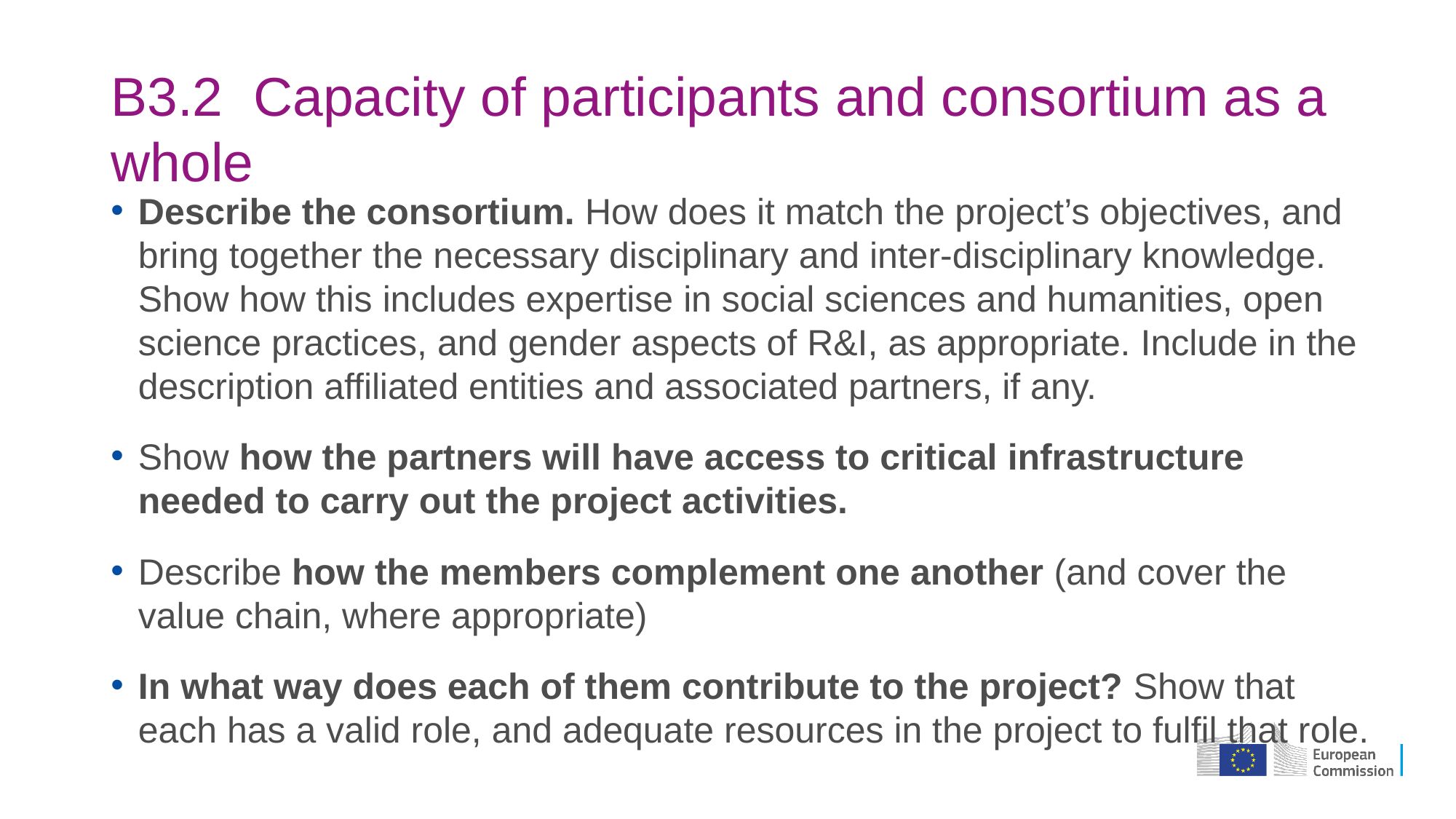

# B3.2  Capacity of participants and consortium as a whole
Describe the consortium. How does it match the project’s objectives, and bring together the necessary disciplinary and inter-disciplinary knowledge. Show how this includes expertise in social sciences and humanities, open science practices, and gender aspects of R&I, as appropriate. Include in the description affiliated entities and associated partners, if any.
Show how the partners will have access to critical infrastructure needed to carry out the project activities.
Describe how the members complement one another (and cover the value chain, where appropriate)
In what way does each of them contribute to the project? Show that each has a valid role, and adequate resources in the project to fulfil that role.